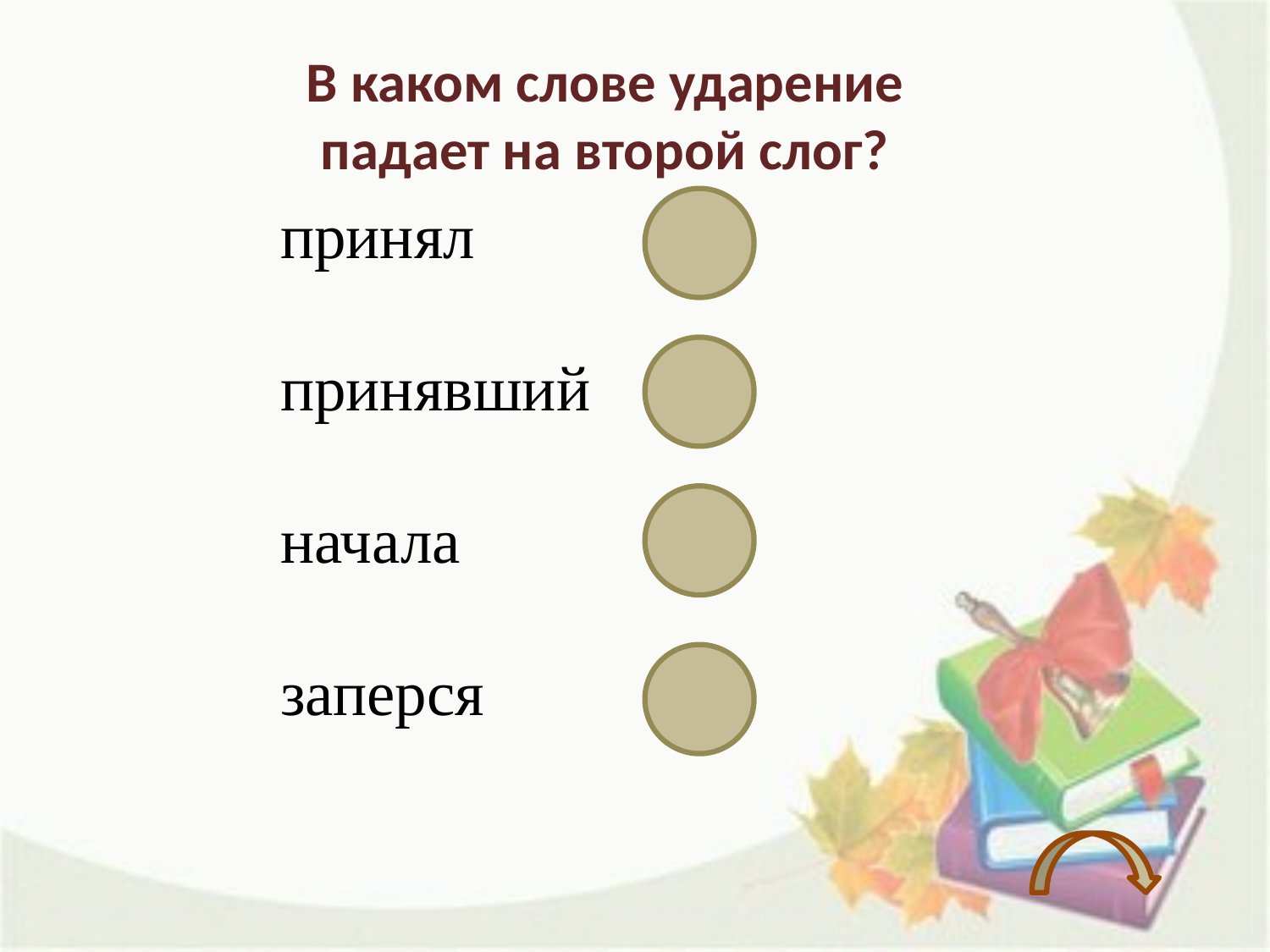

В каком слове ударение падает на второй слог?
принял

принявший

начала

заперся